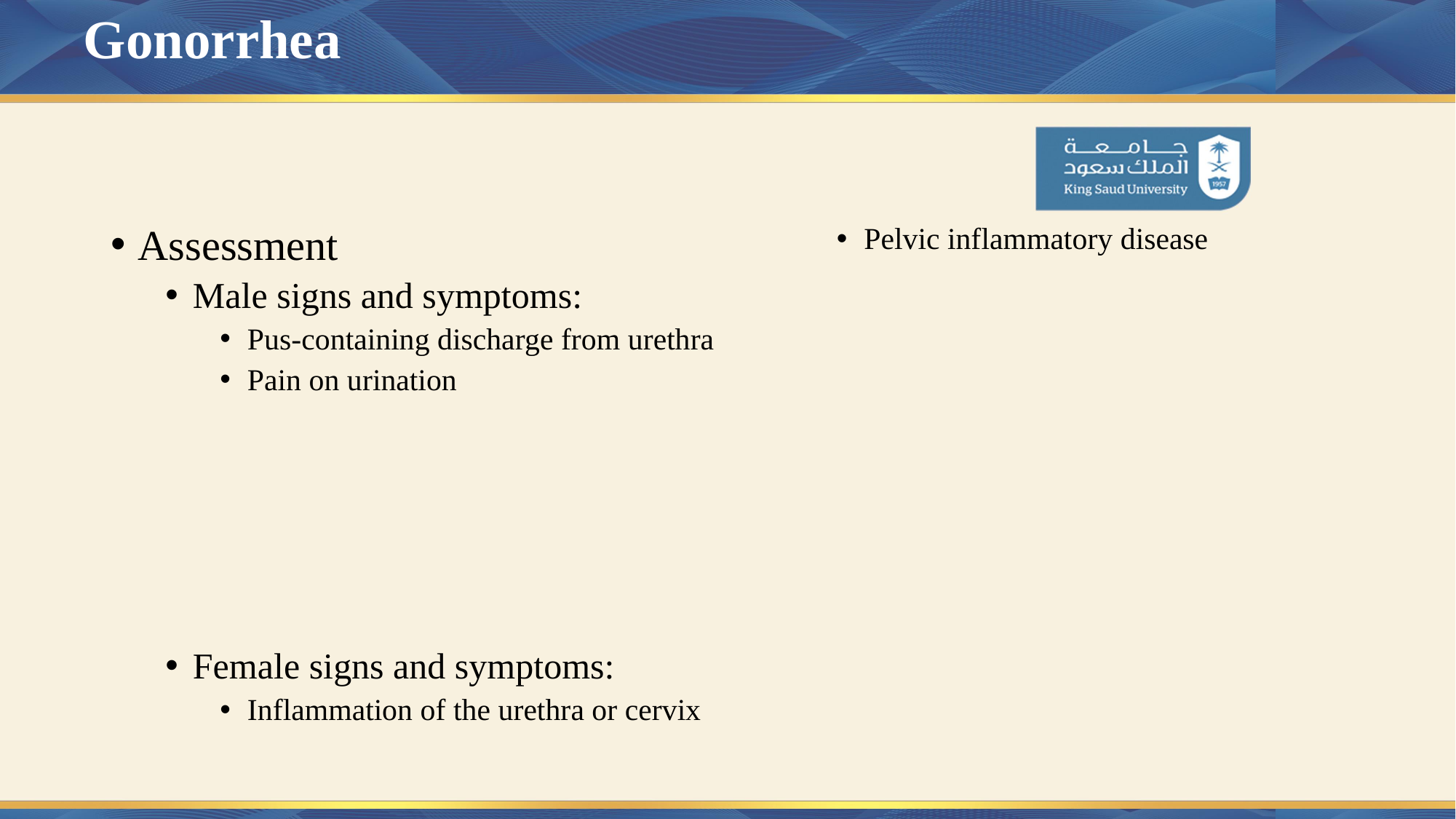

# Gonorrhea
Assessment
Male signs and symptoms:
Pus-containing discharge from urethra
Pain on urination

Female signs and symptoms:
Inflammation of the urethra or cervix
Pelvic inflammatory disease